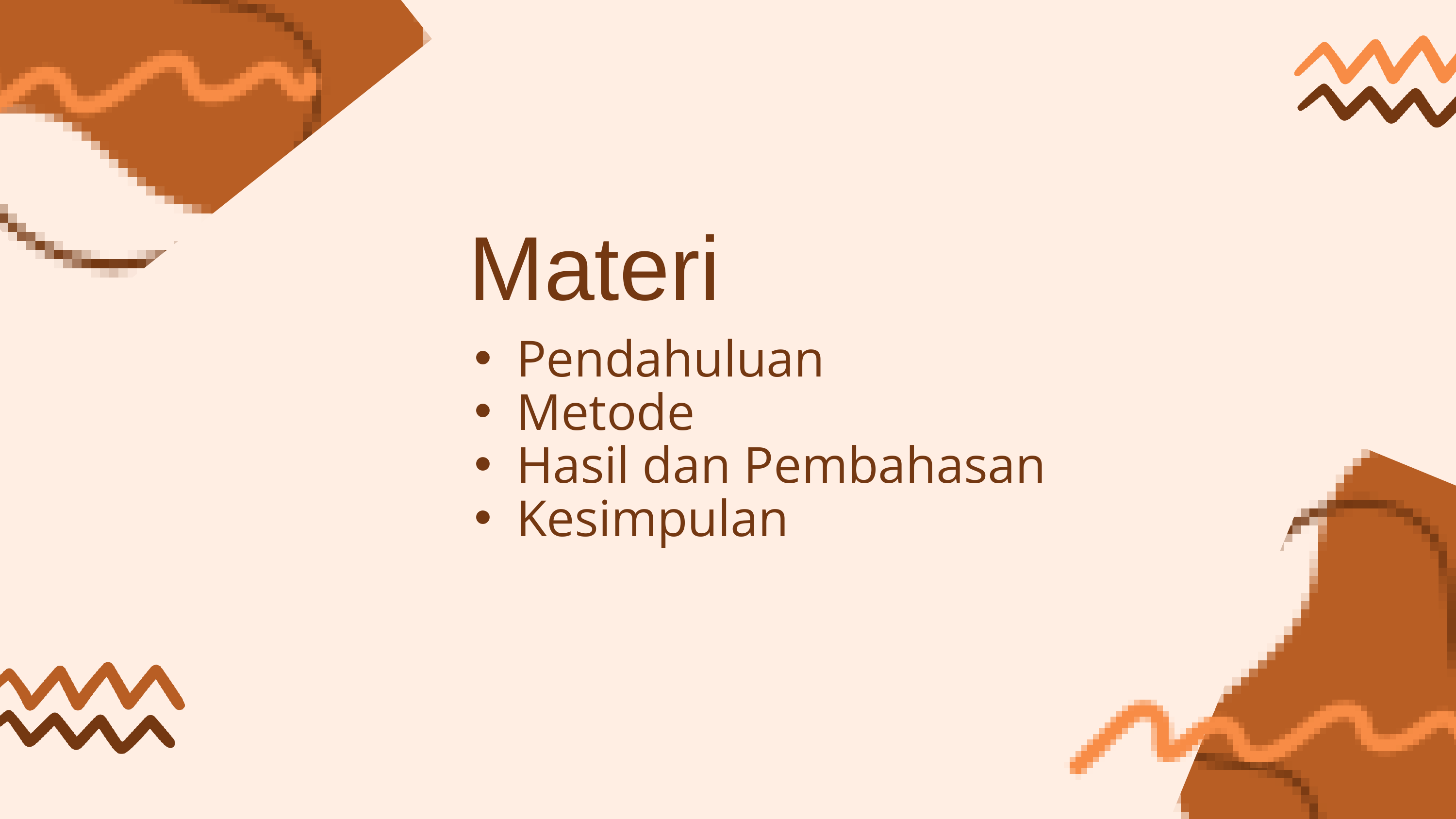

Materi
Pendahuluan
Metode
Hasil dan Pembahasan
Kesimpulan